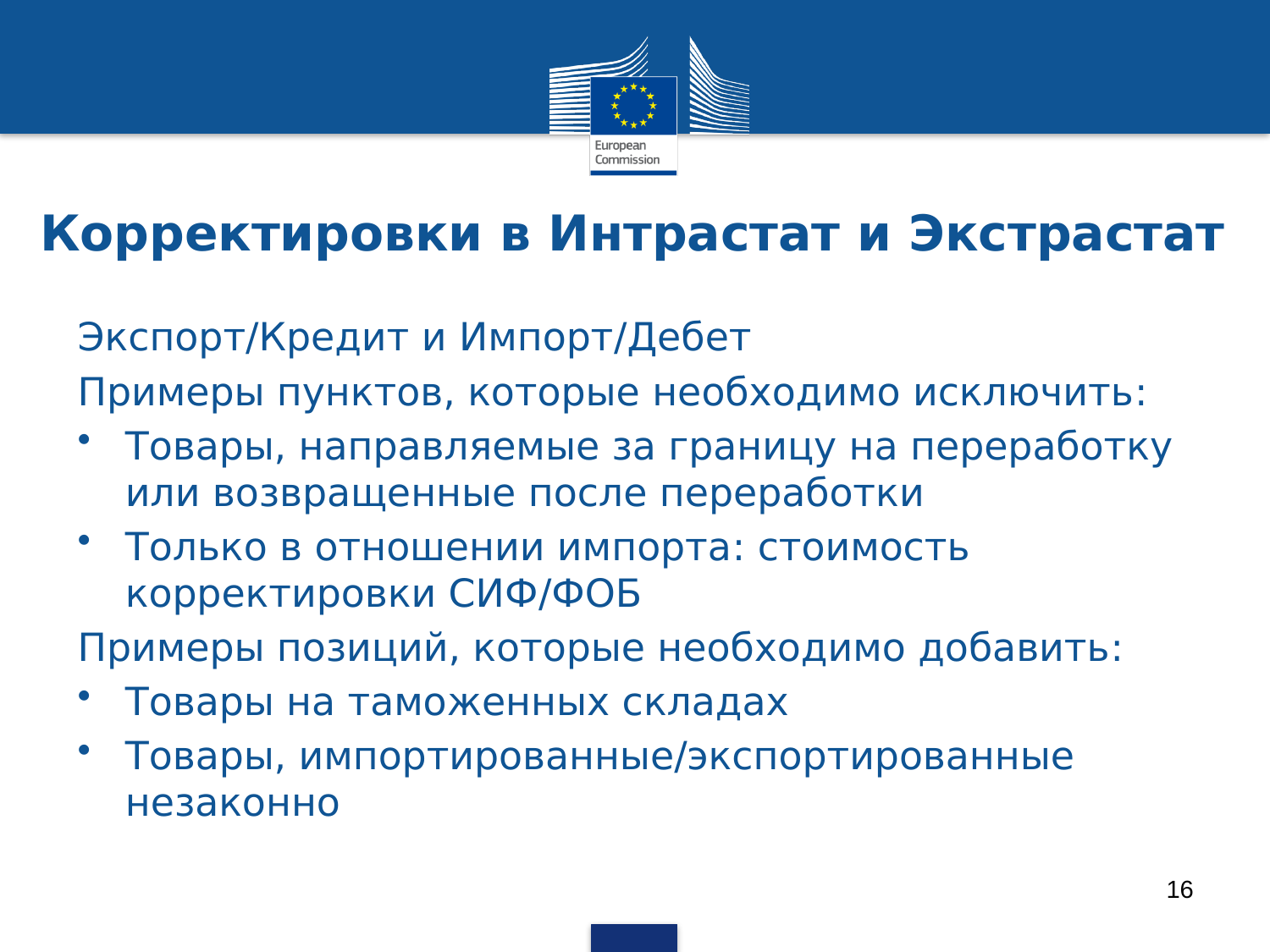

# Корректировки в Интрастат и Экстрастат
Экспорт/Кредит и Импорт/Дебет
Примеры пунктов, которые необходимо исключить:
Товары, направляемые за границу на переработку или возвращенные после переработки
Только в отношении импорта: стоимость корректировки СИФ/ФОБ
Примеры позиций, которые необходимо добавить:
Товары на таможенных складах
Товары, импортированные/экспортированные незаконно
16